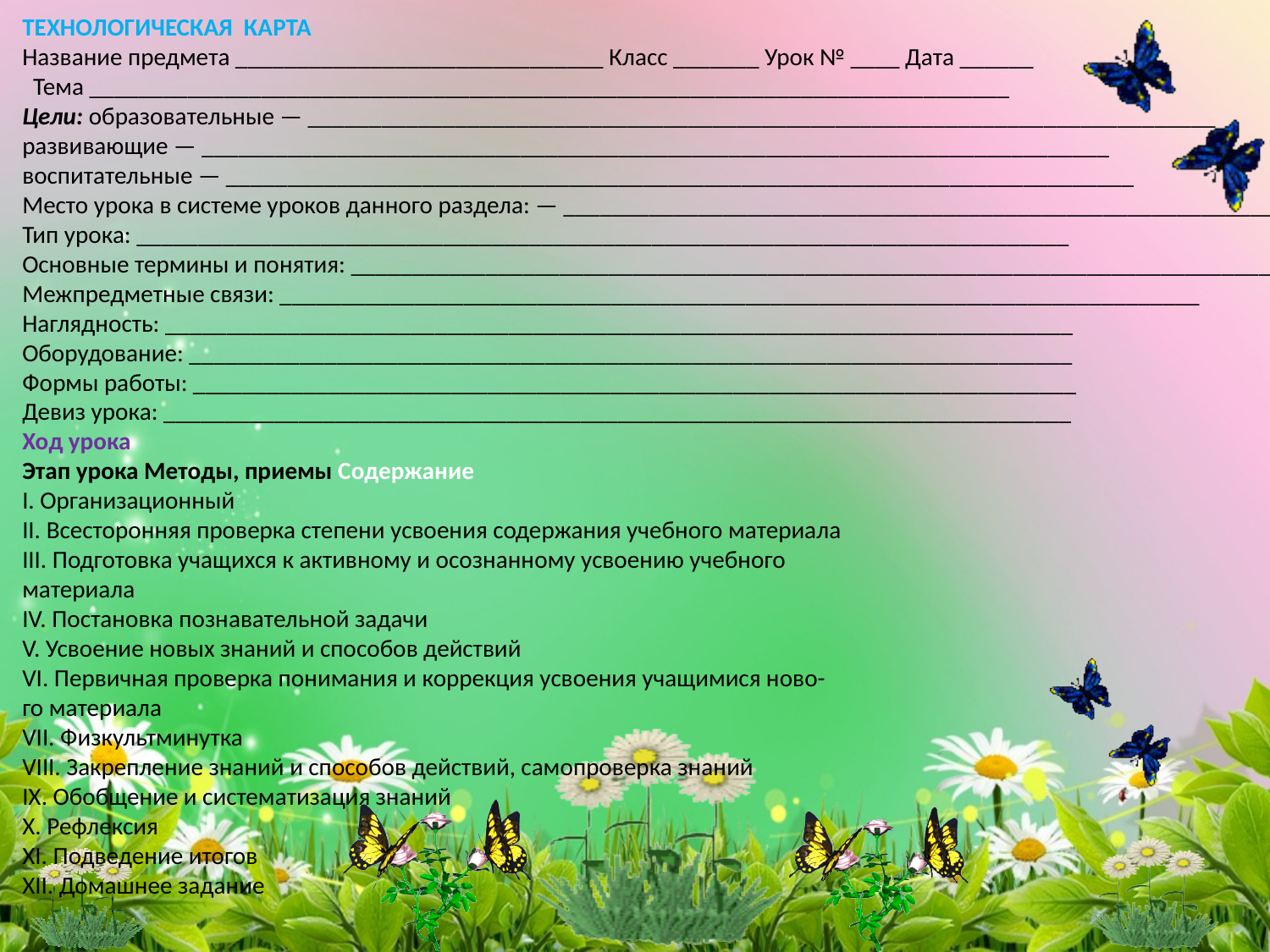

ТЕХНОЛОГИЧЕСКАЯ  КАРТА
Название предмета ______________________________ Класс _______ Урок № ____ Дата ______
  Тема ___________________________________________________________________________
Цели: образовательные — __________________________________________________________________________
развивающие — __________________________________________________________________________
воспитательные — __________________________________________________________________________
Место урока в системе уроков данного раздела: — __________________________________________________________________________
Тип урока: ____________________________________________________________________________
Основные термины и понятия: ___________________________________________________________________________
Межпредметные связи: ___________________________________________________________________________
Наглядность: __________________________________________________________________________
Оборудование: ________________________________________________________________________
Формы работы: ________________________________________________________________________
Девиз урока: __________________________________________________________________________
Ход урока
Этап урока Методы, приемы Содержание
I. Организационный
II. Всесторонняя проверка степени усвоения содержания учебного материала
III. Подготовка учащихся к активному и осознанному усвоению учебного
материала
IV. Постановка познавательной задачи
V. Усвоение новых знаний и способов действий
VI. Первичная проверка понимания и коррекция усвоения учащимися ново-
го материала
VII. Физкультминутка
VIII. Закрепление знаний и способов действий, самопроверка знаний
IX. Обобщение и систематизация знаний
Х. Рефлексия
XI. Подведение итогов
XII. Домашнее задание